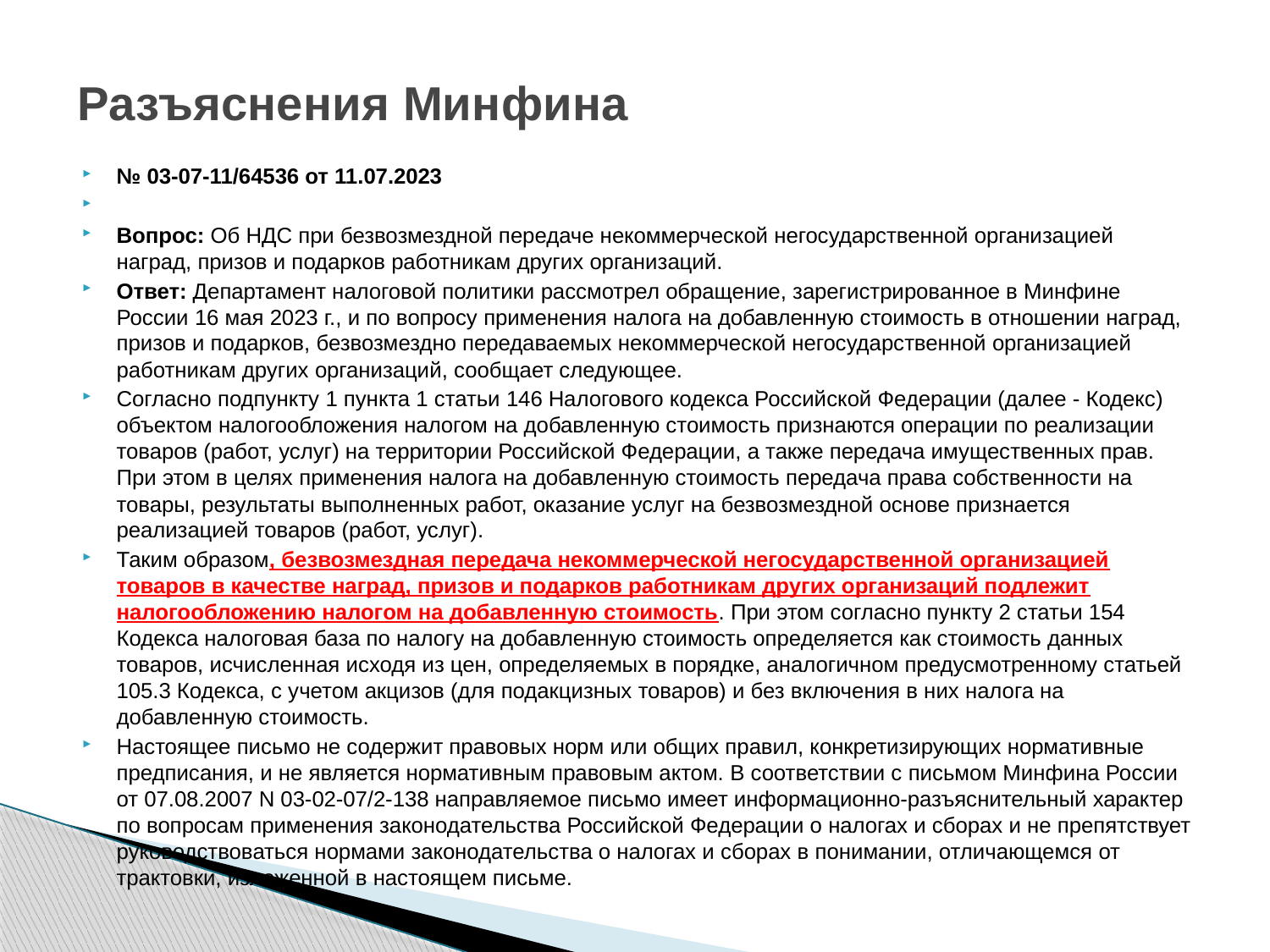

# Разъяснения Минфина
№ 03-07-11/64536 от 11.07.2023

Вопрос: Об НДС при безвозмездной передаче некоммерческой негосударственной организацией наград, призов и подарков работникам других организаций.
Ответ: Департамент налоговой политики рассмотрел обращение, зарегистрированное в Минфине России 16 мая 2023 г., и по вопросу применения налога на добавленную стоимость в отношении наград, призов и подарков, безвозмездно передаваемых некоммерческой негосударственной организацией работникам других организаций, сообщает следующее.
Согласно подпункту 1 пункта 1 статьи 146 Налогового кодекса Российской Федерации (далее - Кодекс) объектом налогообложения налогом на добавленную стоимость признаются операции по реализации товаров (работ, услуг) на территории Российской Федерации, а также передача имущественных прав. При этом в целях применения налога на добавленную стоимость передача права собственности на товары, результаты выполненных работ, оказание услуг на безвозмездной основе признается реализацией товаров (работ, услуг).
Таким образом, безвозмездная передача некоммерческой негосударственной организацией товаров в качестве наград, призов и подарков работникам других организаций подлежит налогообложению налогом на добавленную стоимость. При этом согласно пункту 2 статьи 154 Кодекса налоговая база по налогу на добавленную стоимость определяется как стоимость данных товаров, исчисленная исходя из цен, определяемых в порядке, аналогичном предусмотренному статьей 105.3 Кодекса, с учетом акцизов (для подакцизных товаров) и без включения в них налога на добавленную стоимость.
Настоящее письмо не содержит правовых норм или общих правил, конкретизирующих нормативные предписания, и не является нормативным правовым актом. В соответствии с письмом Минфина России от 07.08.2007 N 03-02-07/2-138 направляемое письмо имеет информационно-разъяснительный характер по вопросам применения законодательства Российской Федерации о налогах и сборах и не препятствует руководствоваться нормами законодательства о налогах и сборах в понимании, отличающемся от трактовки, изложенной в настоящем письме.